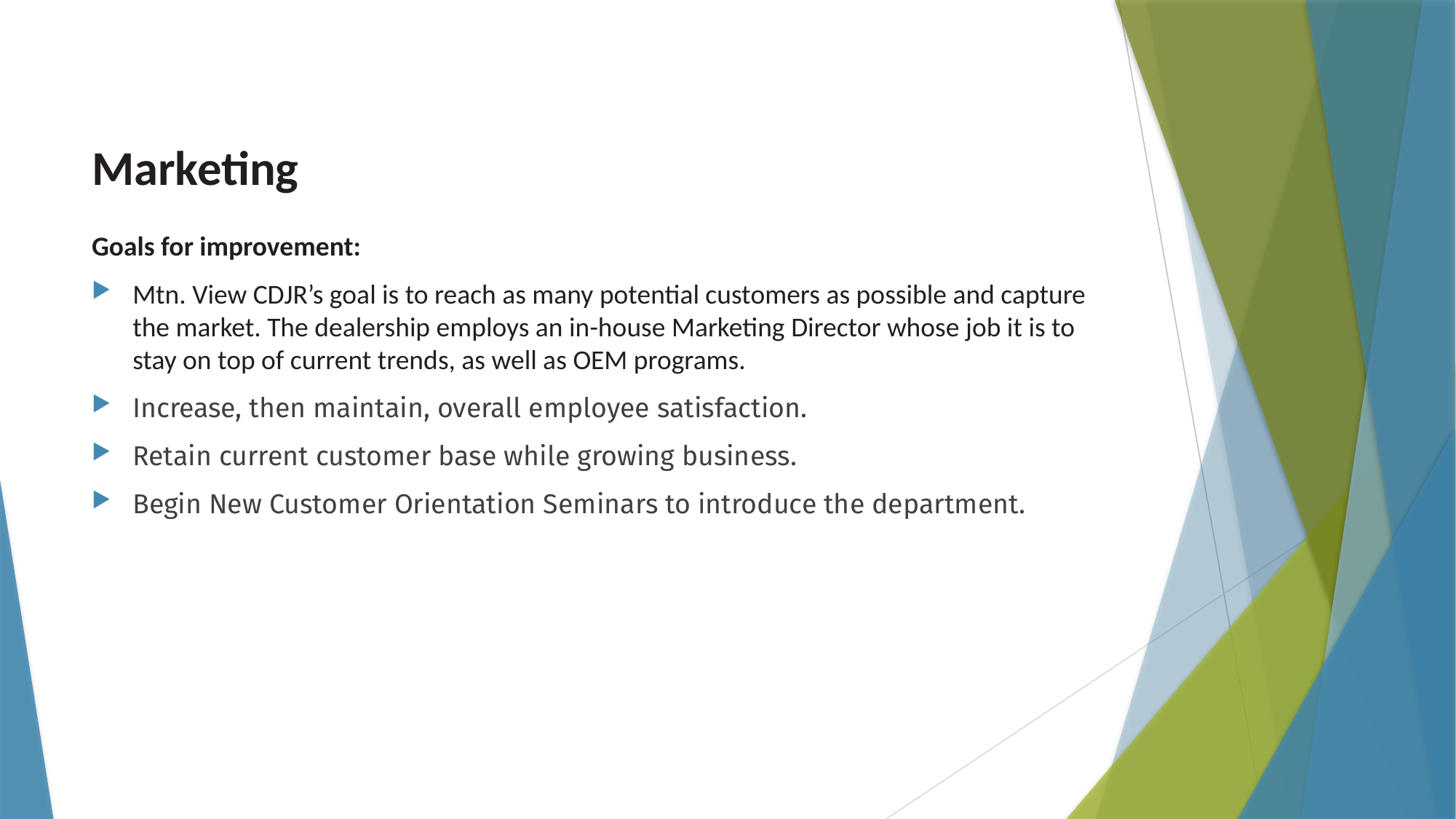

# Marketing
Goals for improvement:
Mtn. View CDJR’s goal is to reach as many potential customers as possible and capture the market. The dealership employs an in-house Marketing Director whose job it is to stay on top of current trends, as well as OEM programs.
Increase, then maintain, overall employee satisfaction.
Retain current customer base while growing business.
Begin New Customer Orientation Seminars to introduce the department.